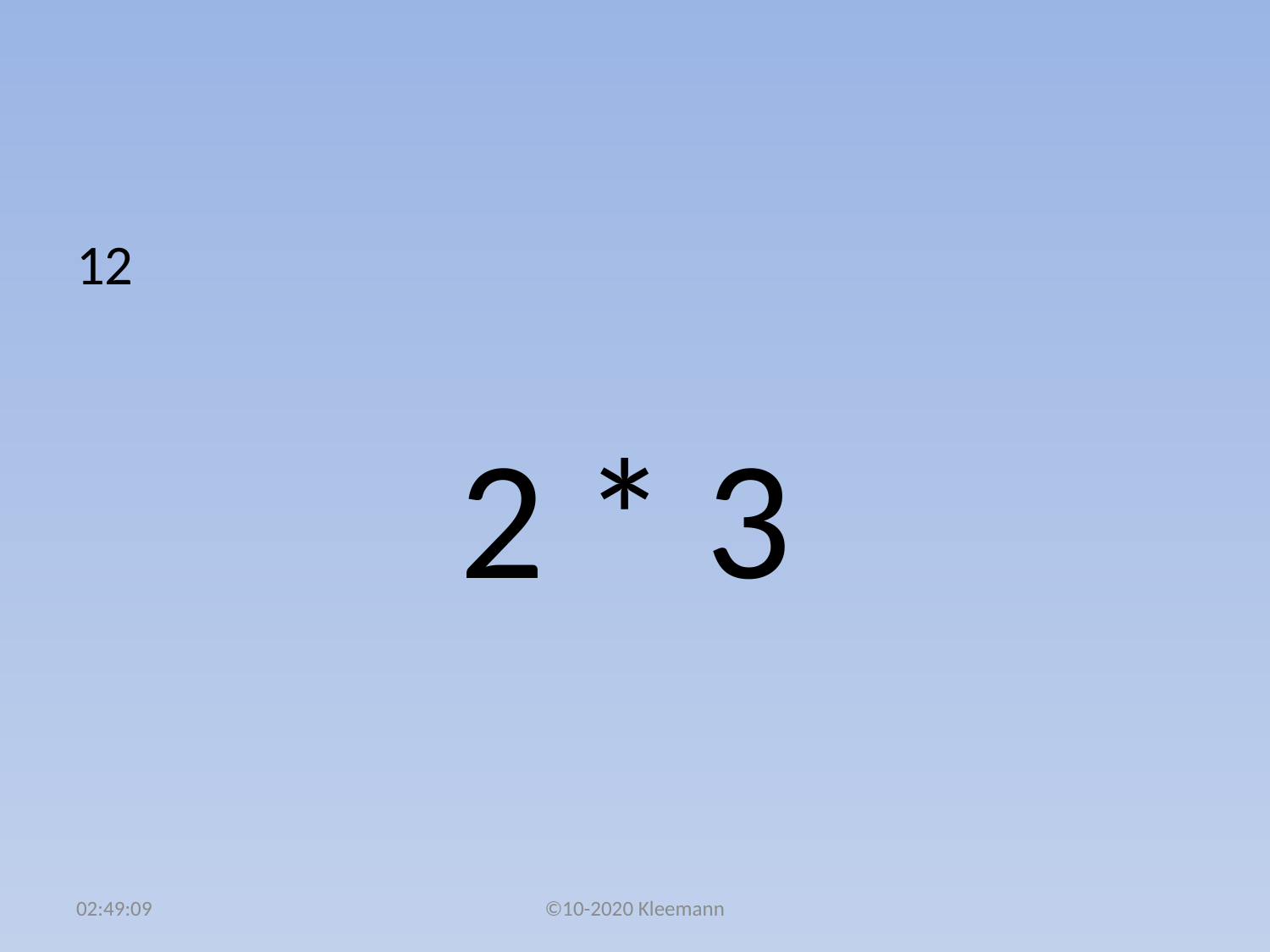

#
12

          2 * 3
02:49:09
©10-2020 Kleemann